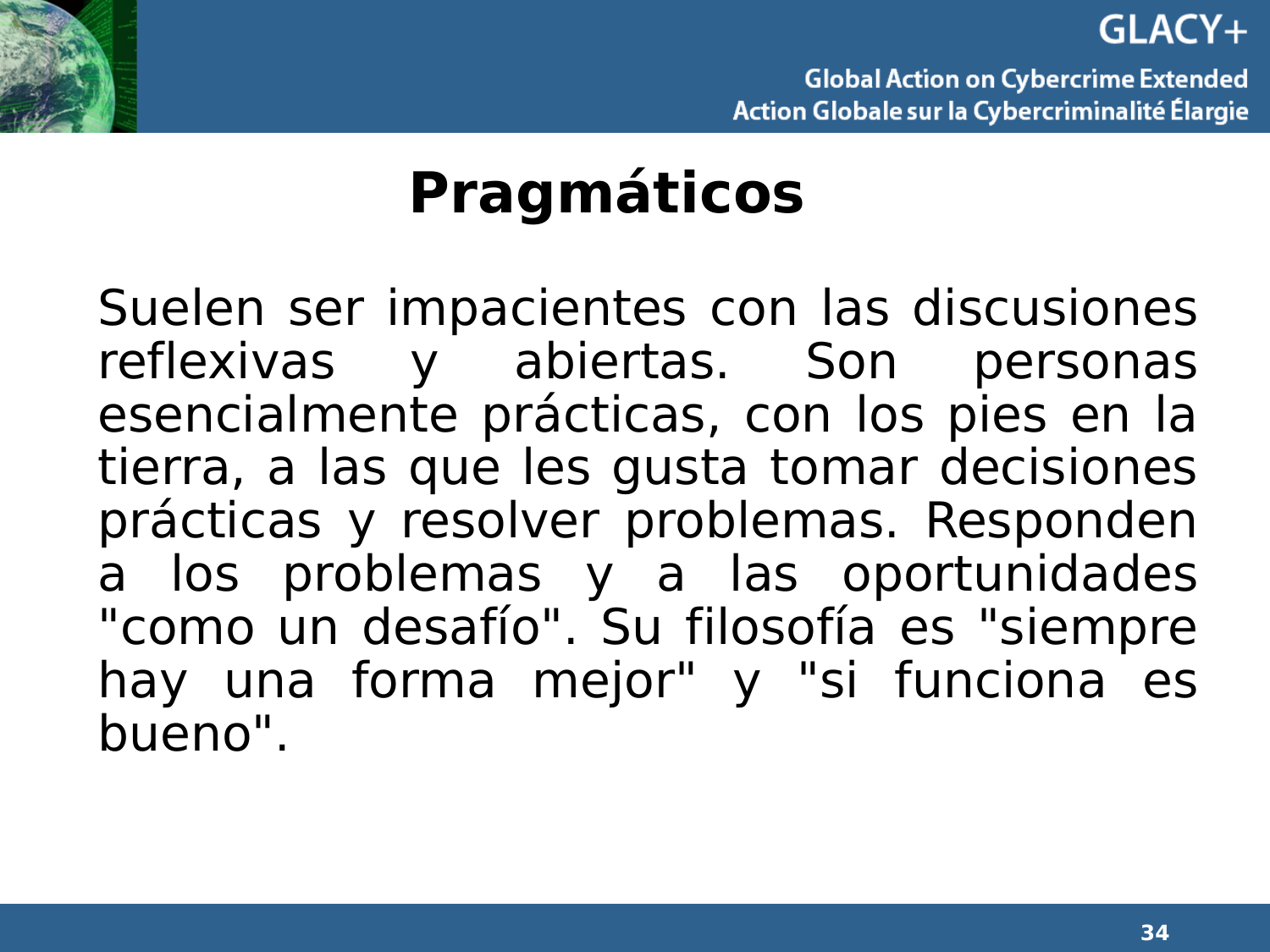

# Pragmáticos
Suelen ser impacientes con las discusiones reflexivas y abiertas. Son personas esencialmente prácticas, con los pies en la tierra, a las que les gusta tomar decisiones prácticas y resolver problemas. Responden a los problemas y a las oportunidades "como un desafío". Su filosofía es "siempre hay una forma mejor" y "si funciona es bueno".
34